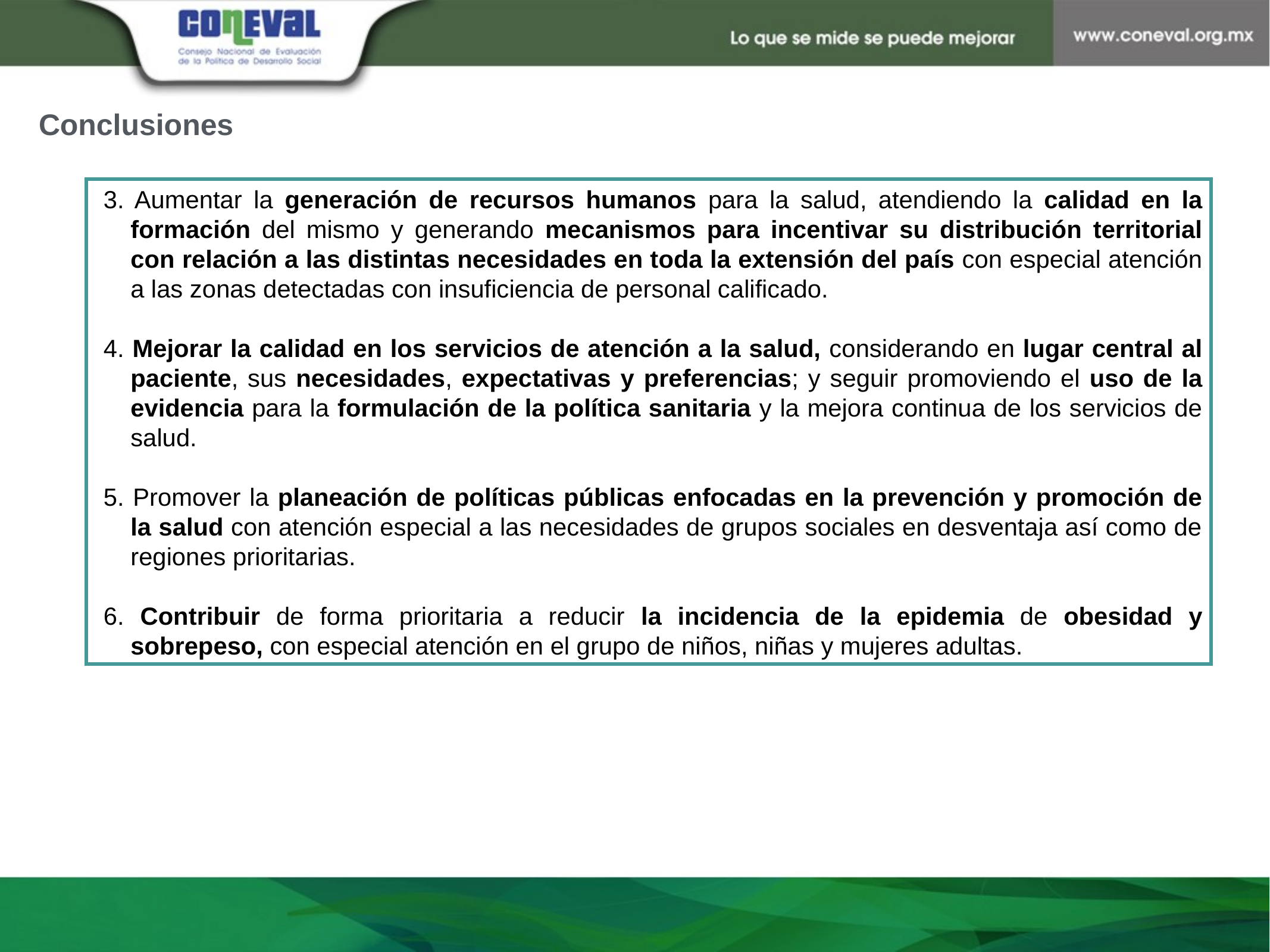

Conclusiones
3. Aumentar la generación de recursos humanos para la salud, atendiendo la calidad en la formación del mismo y generando mecanismos para incentivar su distribución territorial con relación a las distintas necesidades en toda la extensión del país con especial atención a las zonas detectadas con insuficiencia de personal calificado.
4. Mejorar la calidad en los servicios de atención a la salud, considerando en lugar central al paciente, sus necesidades, expectativas y preferencias; y seguir promoviendo el uso de la evidencia para la formulación de la política sanitaria y la mejora continua de los servicios de salud.
5. Promover la planeación de políticas públicas enfocadas en la prevención y promoción de la salud con atención especial a las necesidades de grupos sociales en desventaja así como de regiones prioritarias.
6. Contribuir de forma prioritaria a reducir la incidencia de la epidemia de obesidad y sobrepeso, con especial atención en el grupo de niños, niñas y mujeres adultas.